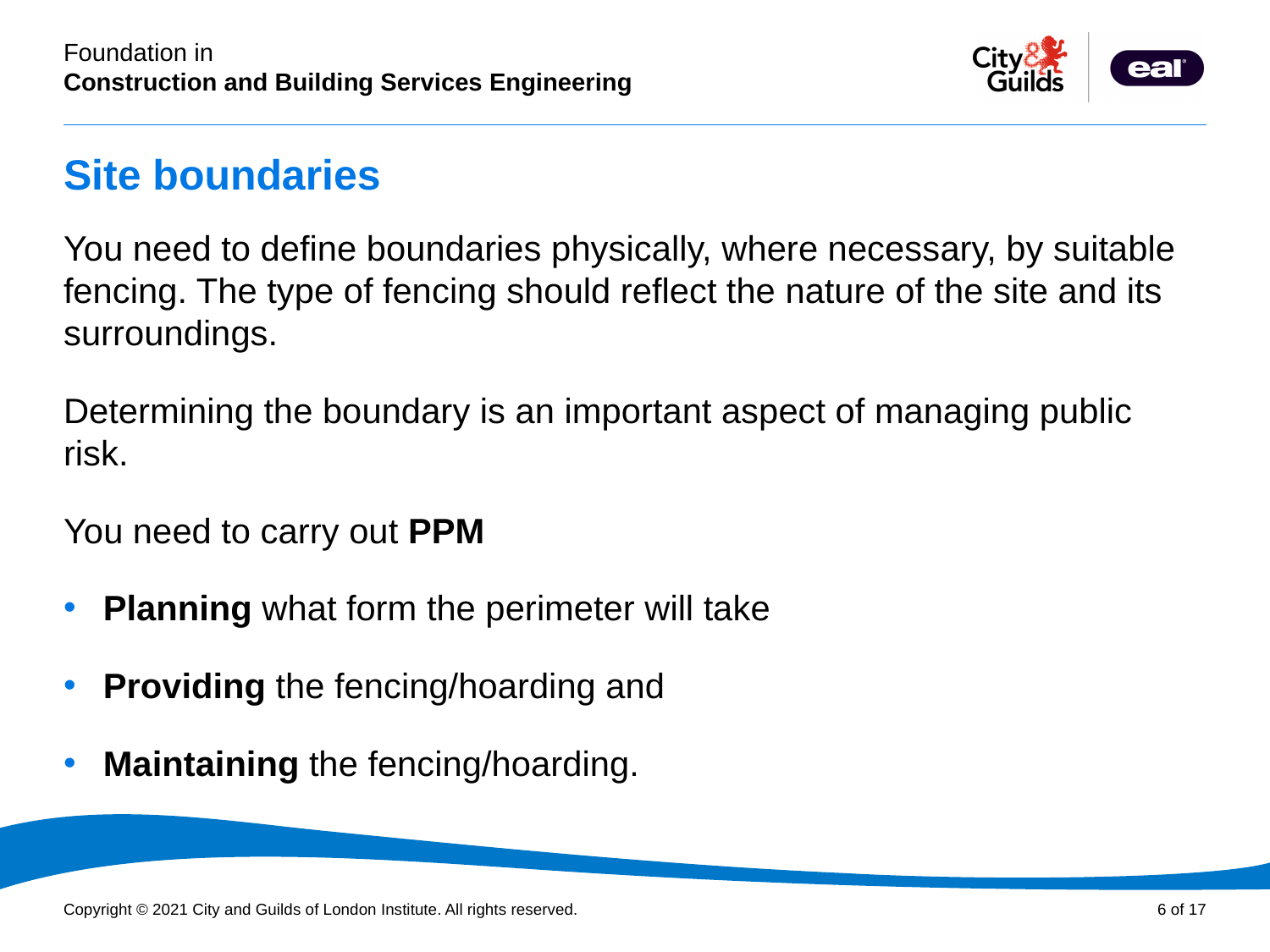

# Site boundaries
You need to define boundaries physically, where necessary, by suitable fencing. The type of fencing should reflect the nature of the site and its surroundings.
Determining the boundary is an important aspect of managing public risk.
You need to carry out PPM
Planning what form the perimeter will take
Providing the fencing/hoarding and
Maintaining the fencing/hoarding.